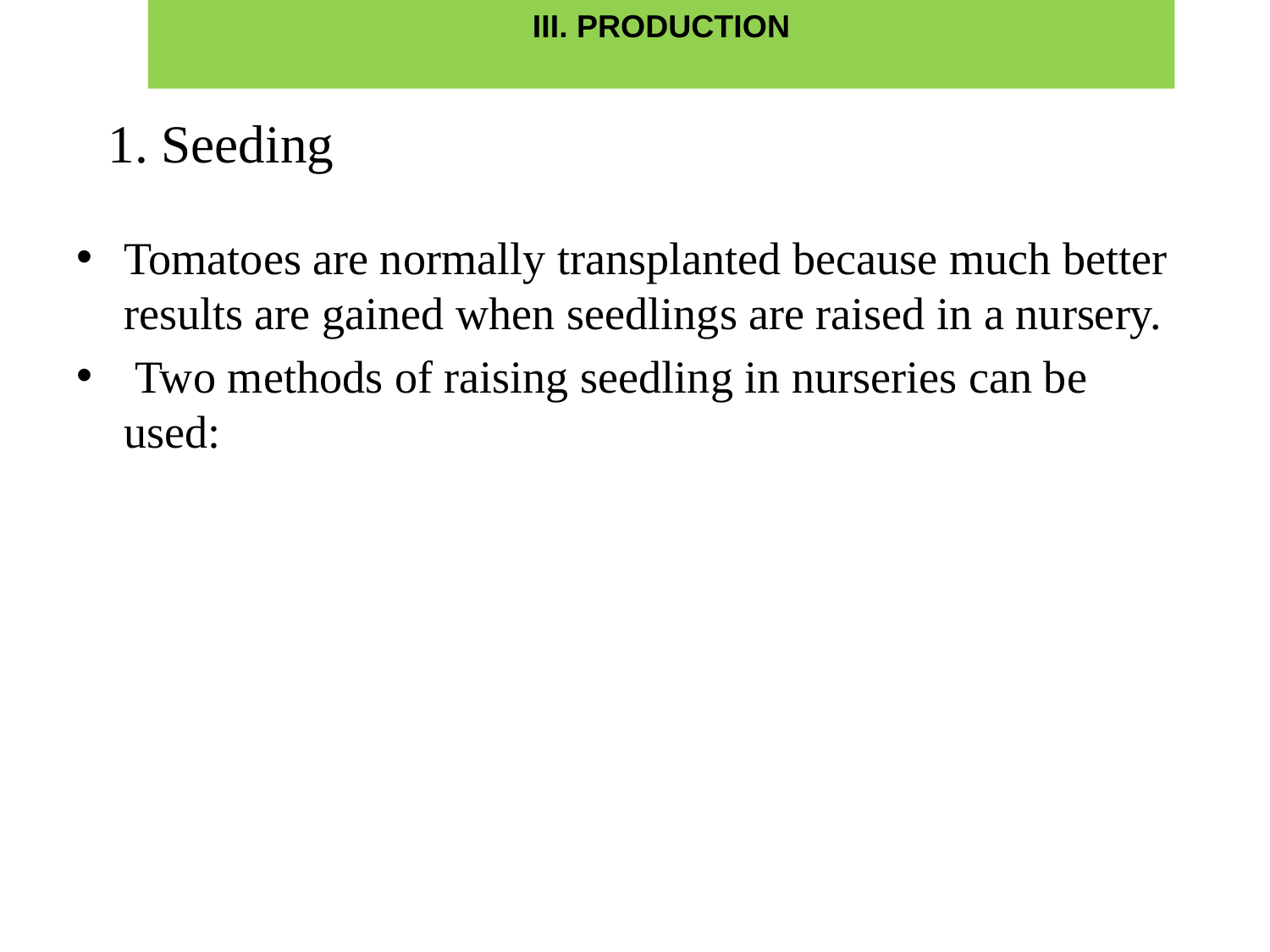

III. PRODUCTION

# 1. Seeding
Tomatoes are normally transplanted because much better results are gained when seedlings are raised in a nursery.
 Two methods of raising seedling in nurseries can be used: